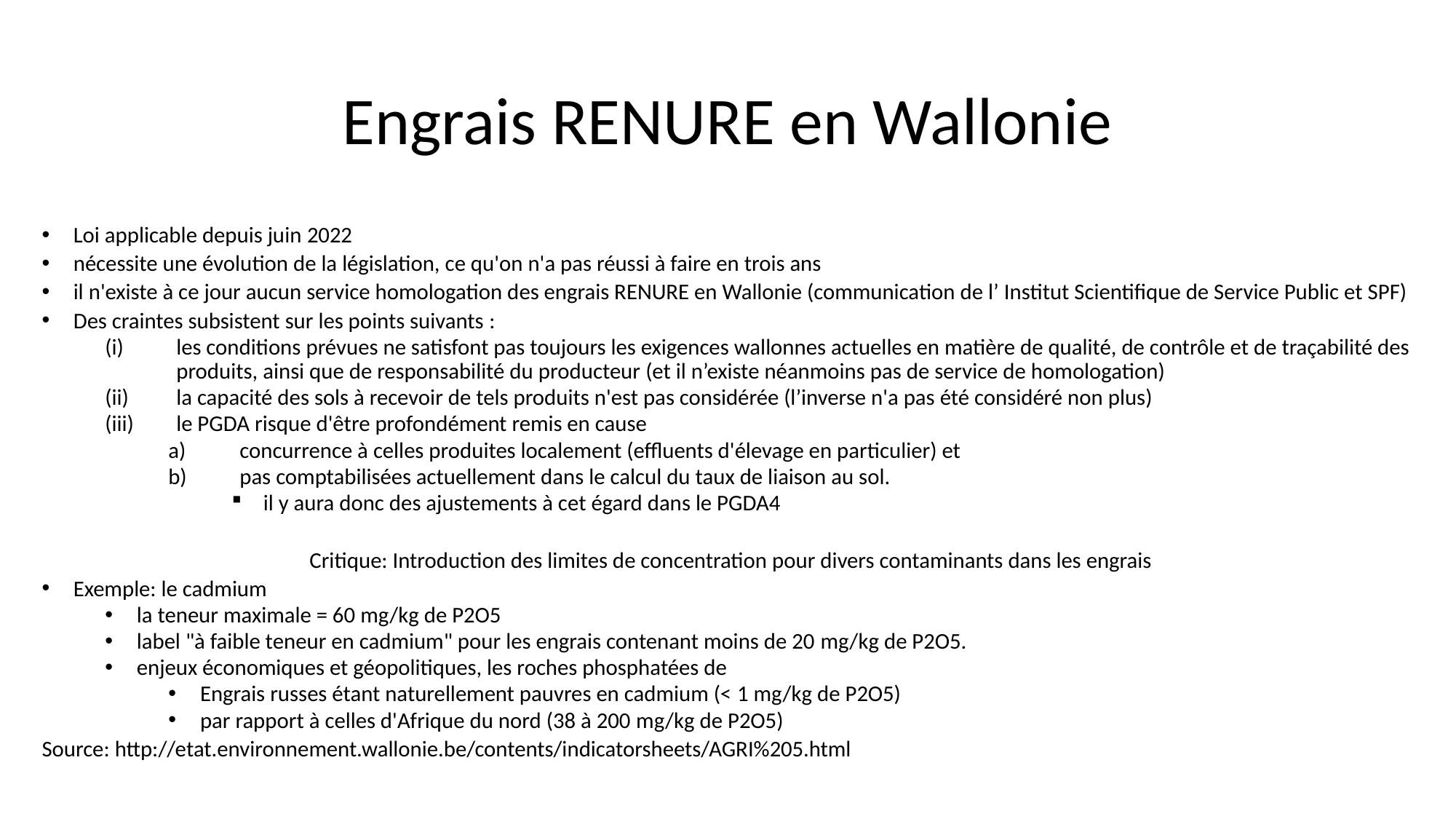

# Engrais RENURE en Wallonie
Loi applicable depuis juin 2022
nécessite une évolution de la législation, ce qu'on n'a pas réussi à faire en trois ans
il n'existe à ce jour aucun service homologation des engrais RENURE en Wallonie (communication de l’ Institut Scientifique de Service Public et SPF)
Des craintes subsistent sur les points suivants :
les conditions prévues ne satisfont pas toujours les exigences wallonnes actuelles en matière de qualité, de contrôle et de traçabilité des produits, ainsi que de responsabilité du producteur (et il n’existe néanmoins pas de service de homologation)
la capacité des sols à recevoir de tels produits n'est pas considérée (l’inverse n'a pas été considéré non plus)
le PGDA risque d'être profondément remis en cause
concurrence à celles produites localement (effluents d'élevage en particulier) et
pas comptabilisées actuellement dans le calcul du taux de liaison au sol.
il y aura donc des ajustements à cet égard dans le PGDA4

Critique: Introduction des limites de concentration pour divers contaminants dans les engrais
Exemple: le cadmium
la teneur maximale = 60 mg/kg de P2O5
label "à faible teneur en cadmium" pour les engrais contenant moins de 20 mg/kg de P2O5.
enjeux économiques et géopolitiques, les roches phosphatées de
Engrais russes étant naturellement pauvres en cadmium (< 1 mg/kg de P2O5)
par rapport à celles d'Afrique du nord (38 à 200 mg/kg de P2O5)
Source: http://etat.environnement.wallonie.be/contents/indicatorsheets/AGRI%205.html